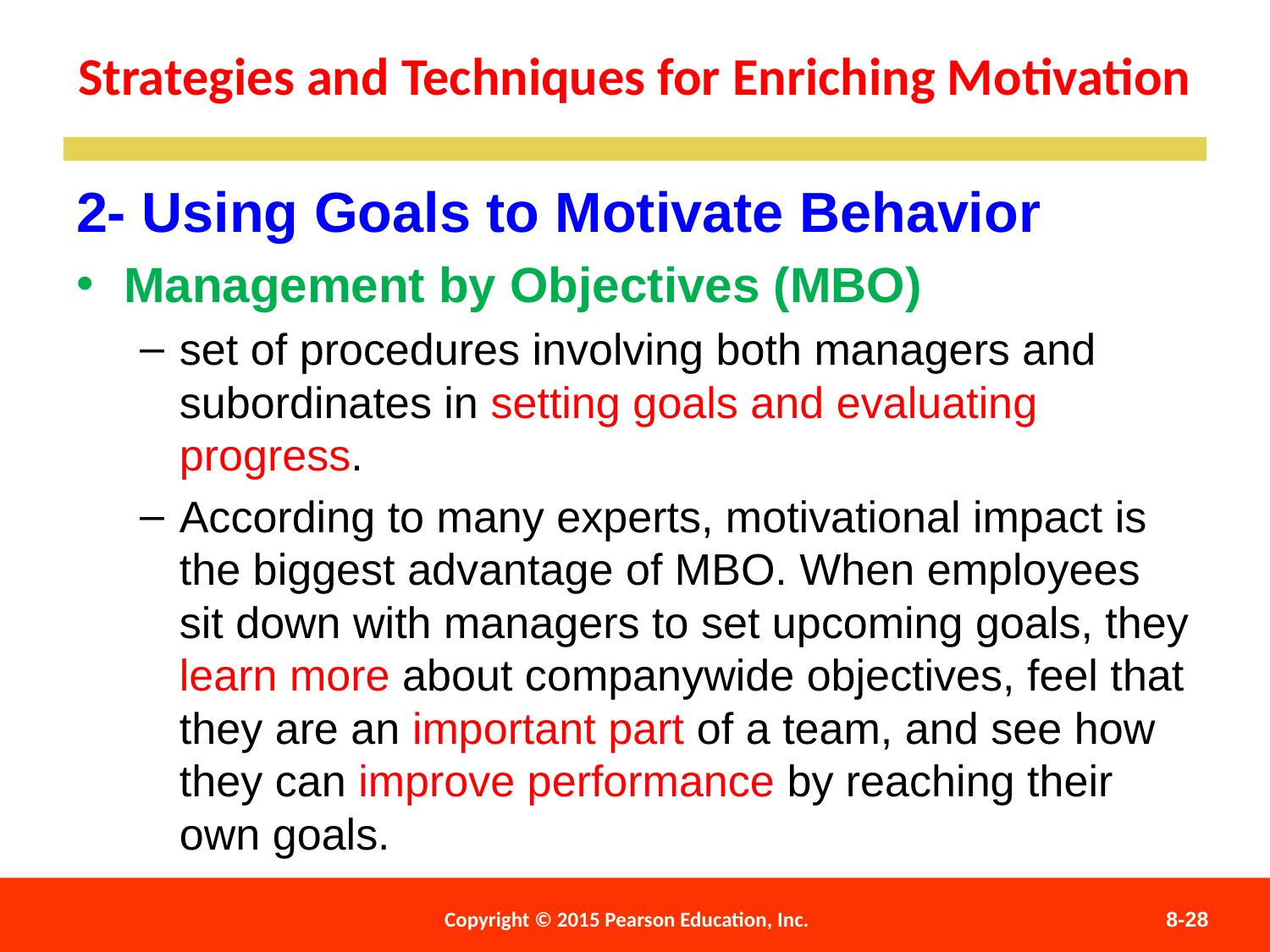

Strategies and Techniques for Enriching Motivation
2- Using Goals to Motivate Behavior
Management by Objectives (MBO)
set of procedures involving both managers and subordinates in setting goals and evaluating progress.
According to many experts, motivational impact is the biggest advantage of MBO. When employees sit down with managers to set upcoming goals, they learn more about companywide objectives, feel that they are an important part of a team, and see how they can improve performance by reaching their own goals.